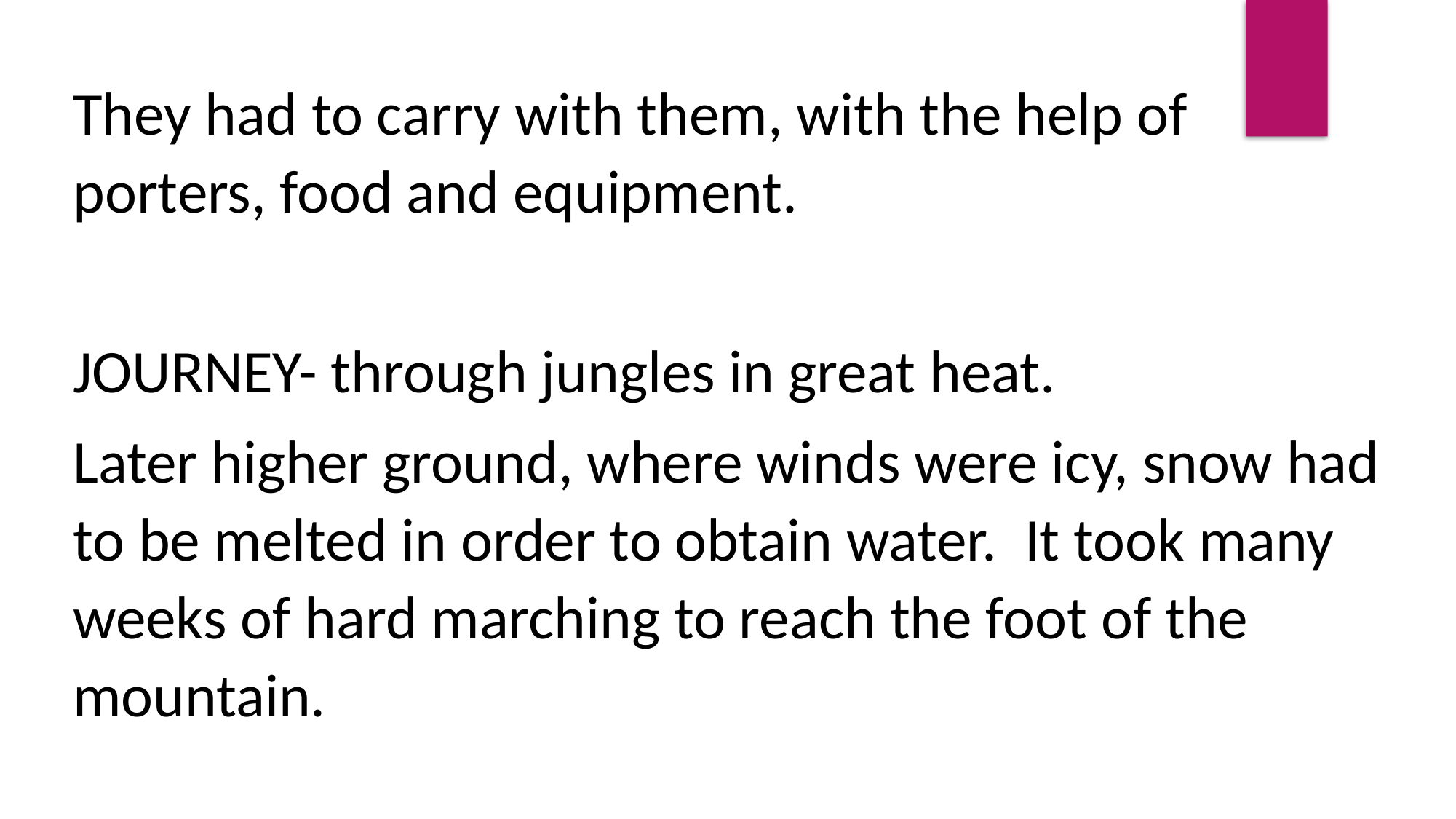

They had to carry with them, with the help of porters, food and equipment.

JOURNEY- through jungles in great heat.
Later higher ground, where winds were icy, snow had to be melted in order to obtain water.  It took many weeks of hard marching to reach the foot of the mountain.